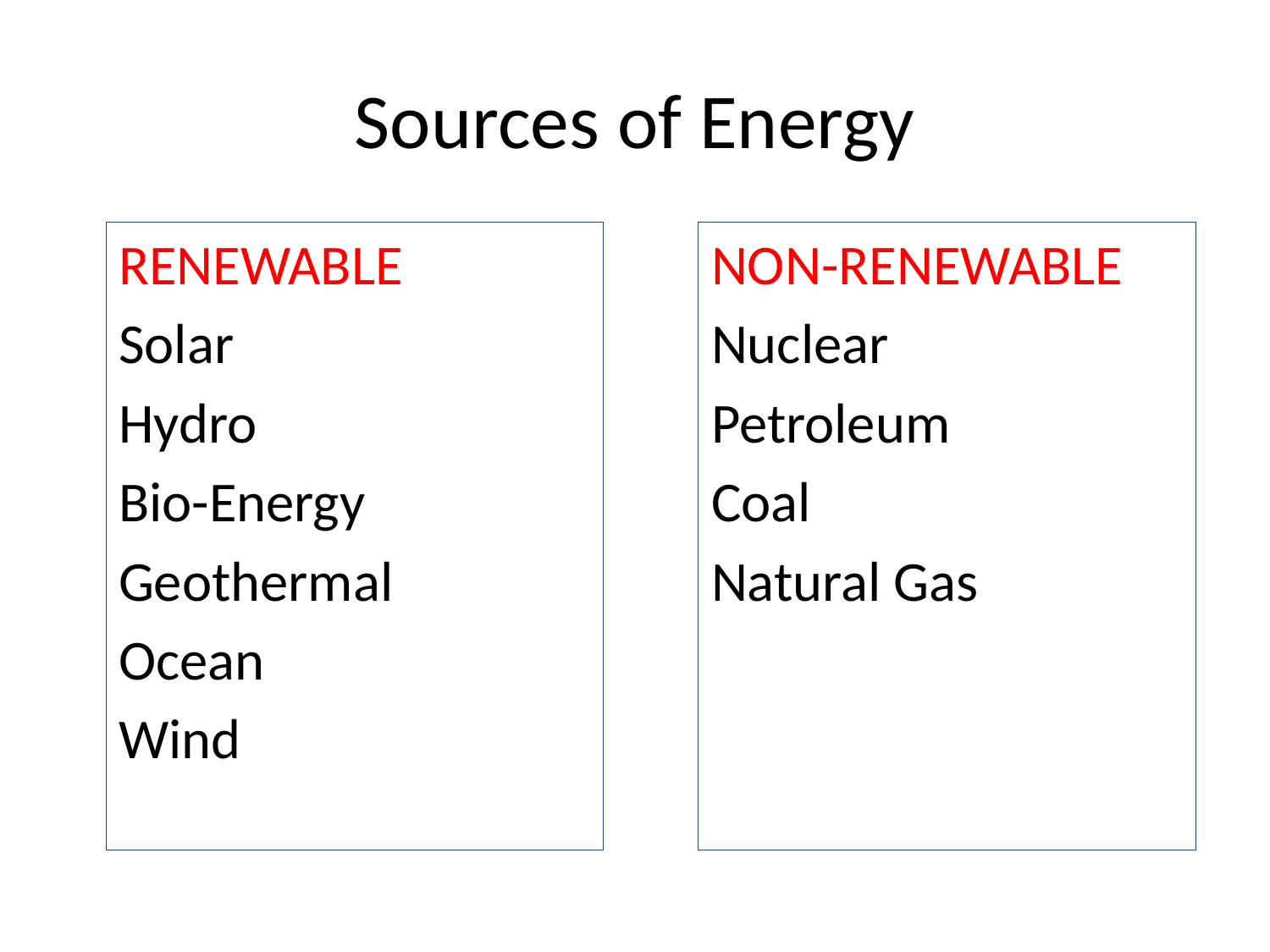

# Sources of Energy
RENEWABLE
Solar
Hydro
Bio-Energy
Geothermal
Ocean
Wind
NON-RENEWABLE
Nuclear
Petroleum
Coal
Natural Gas